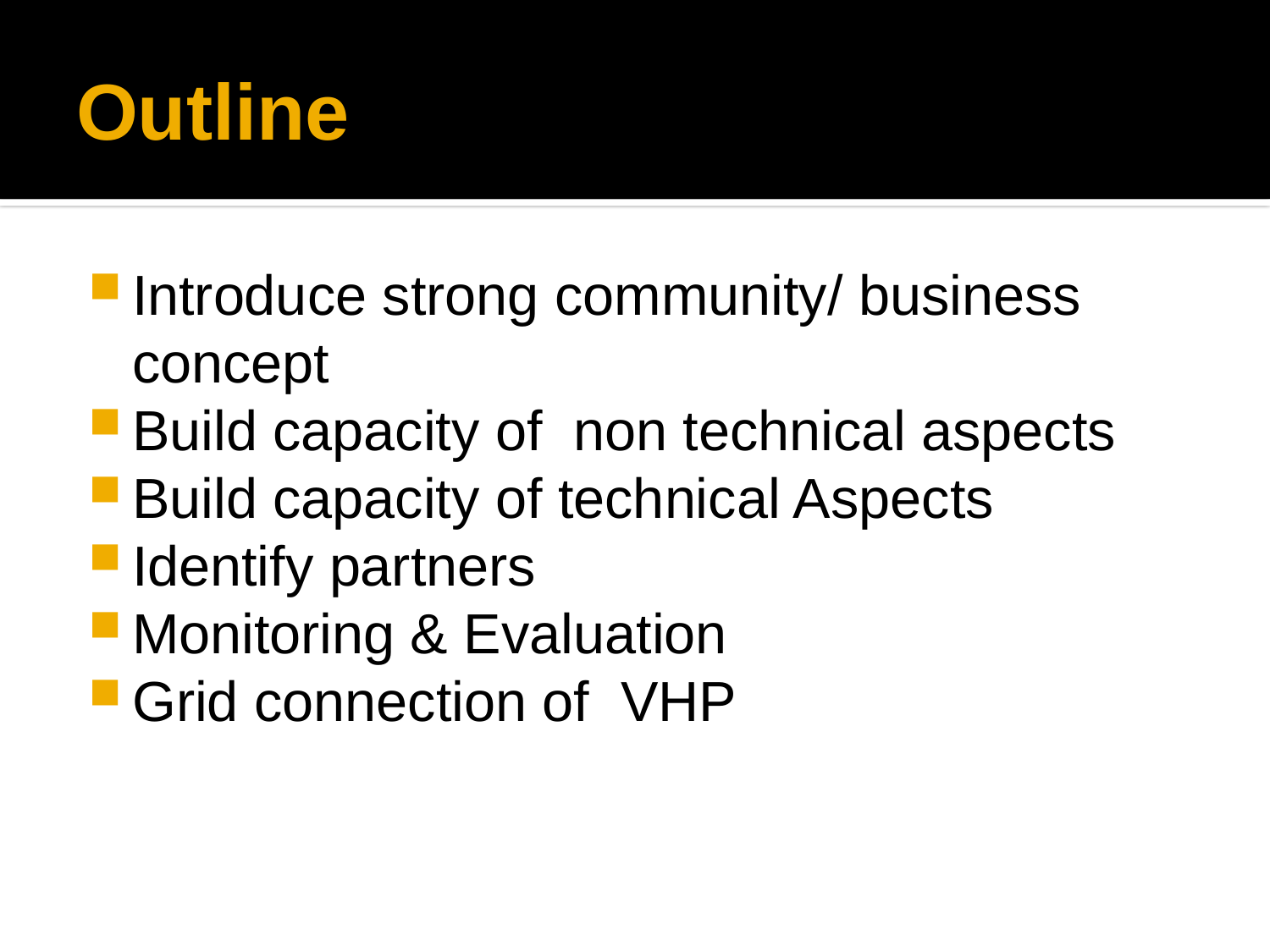

# Outline
Introduce strong community/ business concept
Build capacity of  non technical aspects
Build capacity of technical Aspects
Identify partners
Monitoring & Evaluation
Grid connection of  VHP